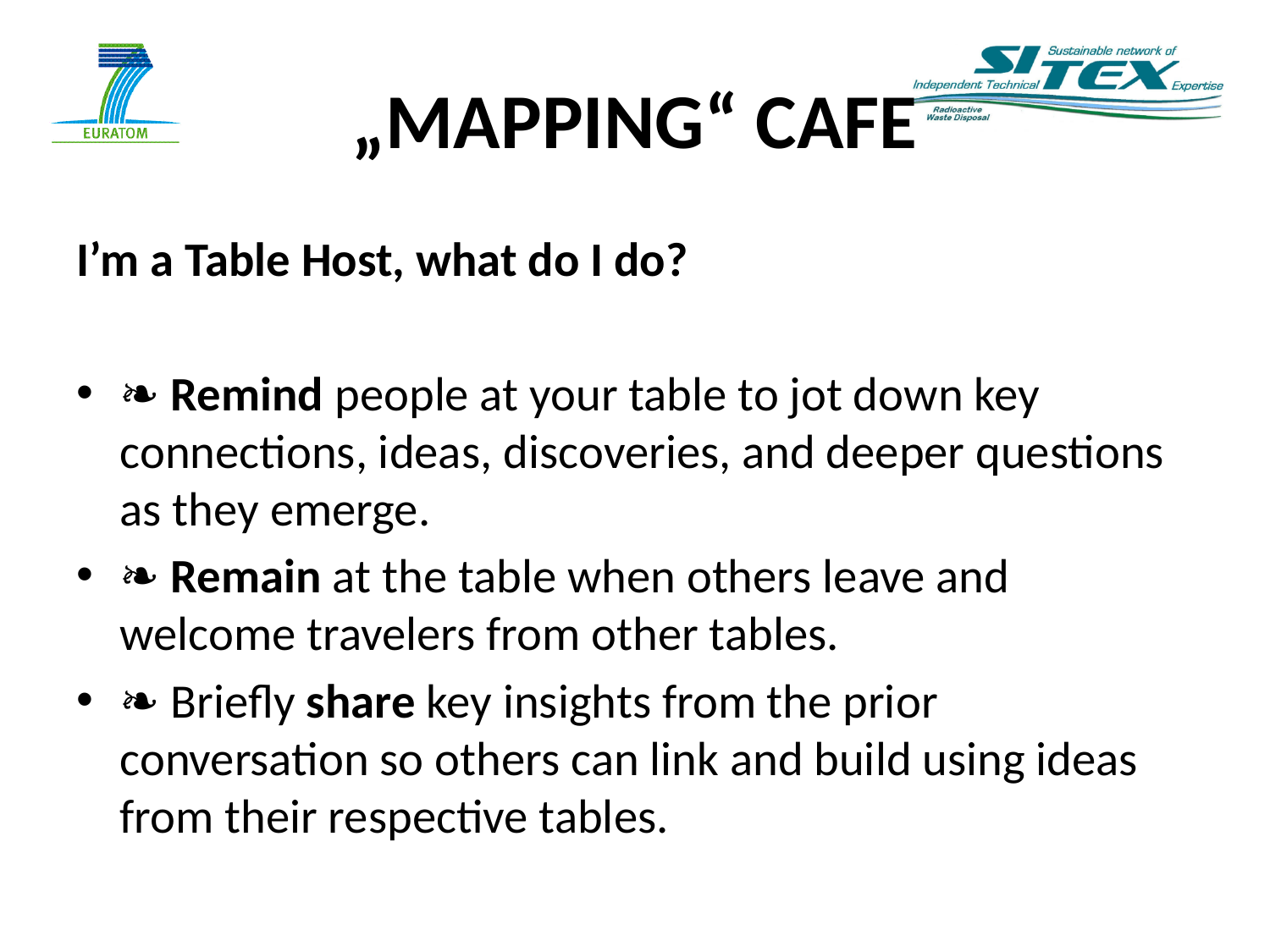

# „MAPPING“ CAFE
I’m a Table Host, what do I do?

❧ Remind people at your table to jot down key connections, ideas, discoveries, and deeper questions as they emerge.
❧ Remain at the table when others leave and welcome travelers from other tables.
❧ Briefly share key insights from the prior conversation so others can link and build using ideas from their respective tables.